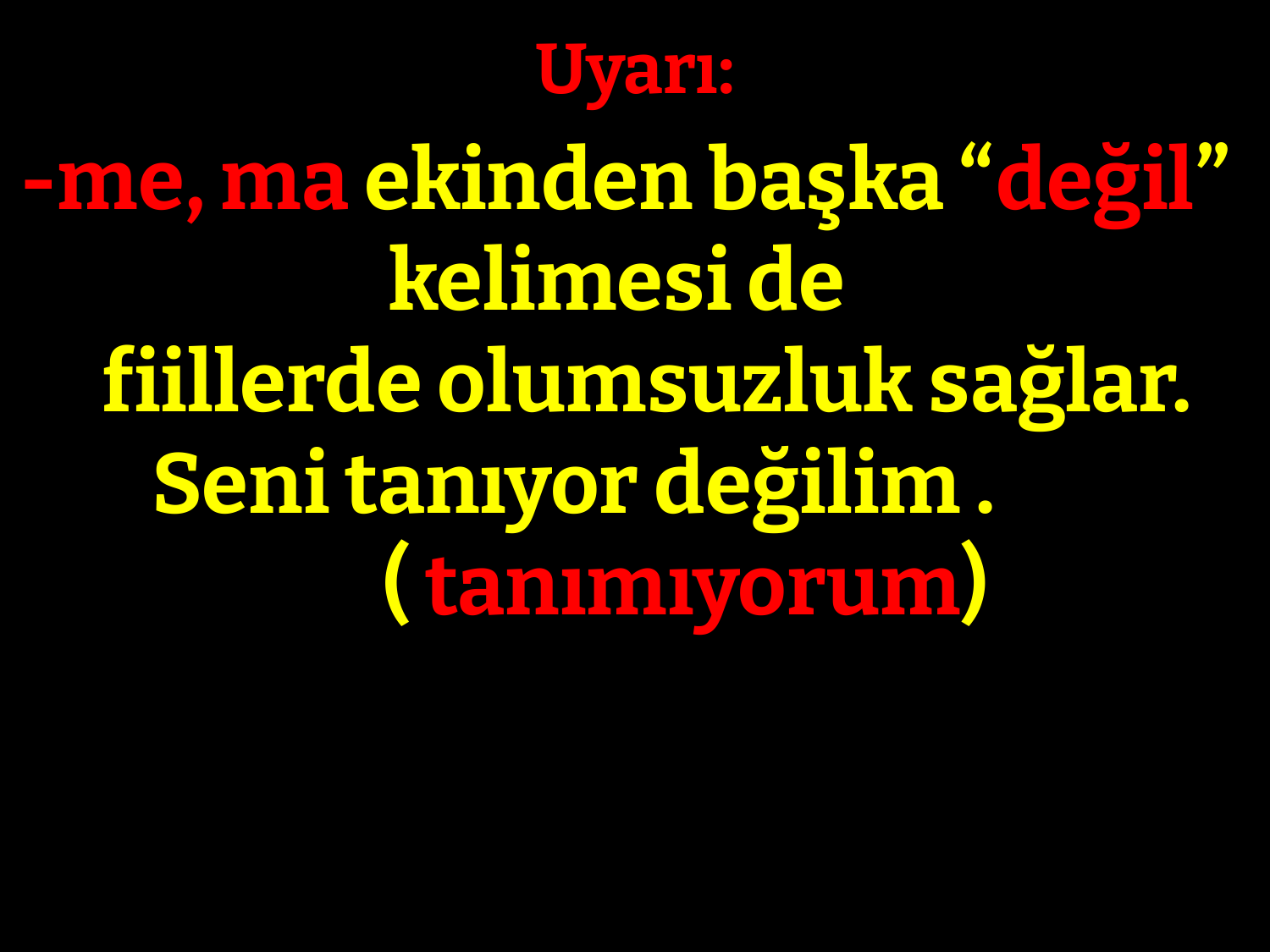

Uyarı:
-me, ma ekinden başka “değil” kelimesi de
   fiillerde olumsuzluk sağlar.
	Seni tanıyor değilim .                        ( tanımıyorum)
#